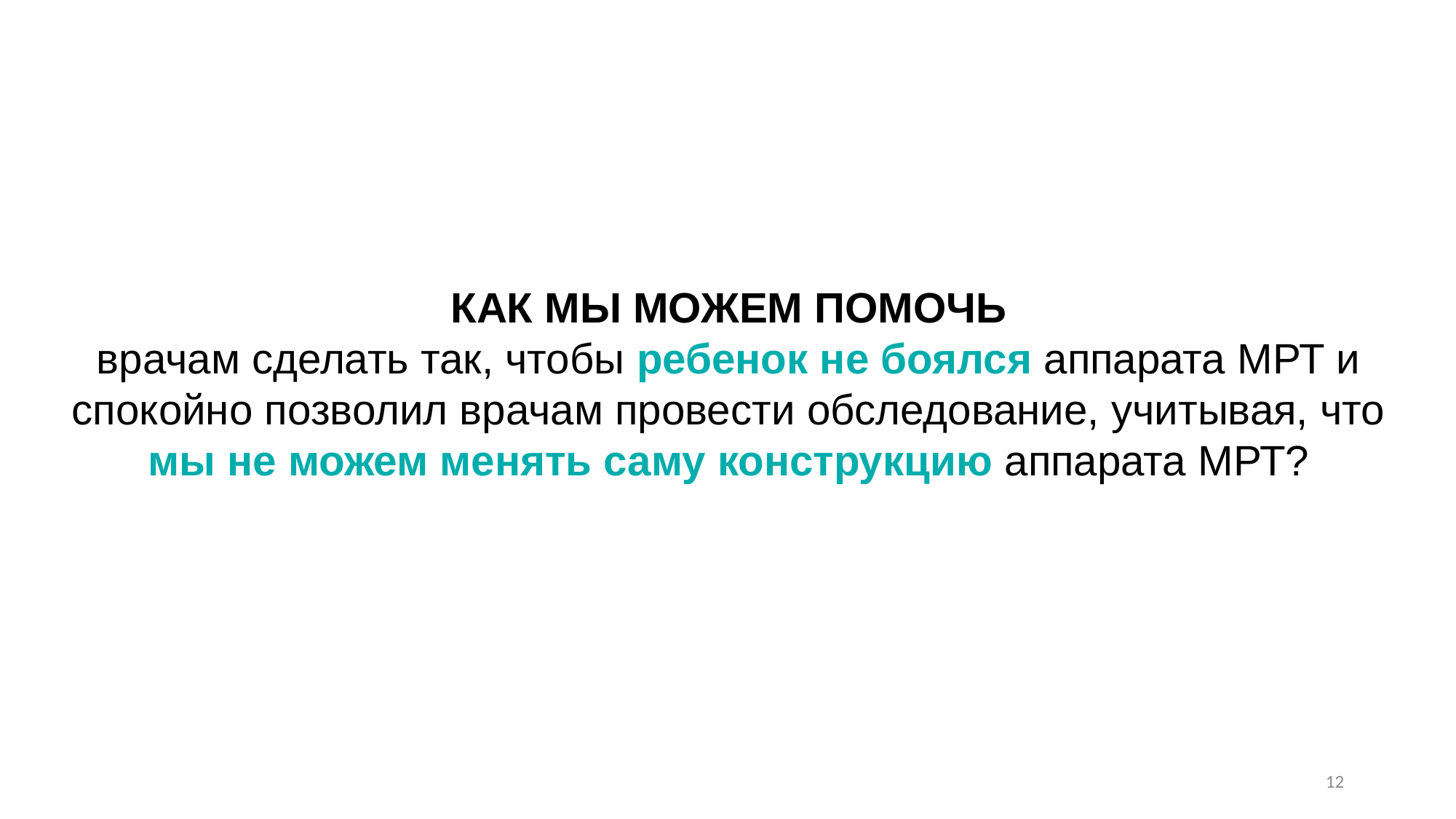

Как мы можем помочь
врачам сделать так, чтобы ребенок не боялся аппарата МРТ и спокойно позволил врачам провести обследование, учитывая, что мы не можем менять саму конструкцию аппарата МРТ?

12